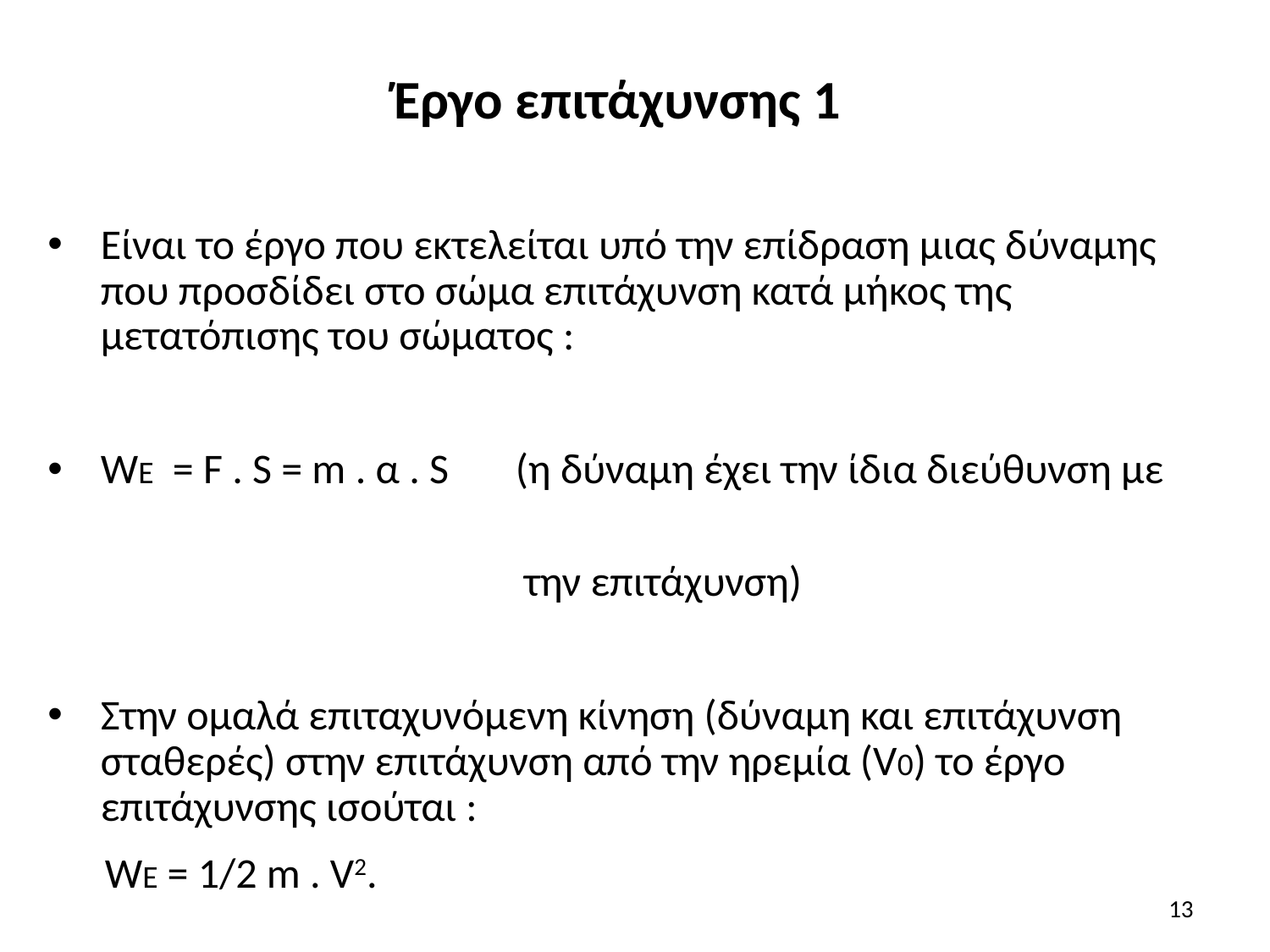

# Έργο επιτάχυνσης 1
Είναι το έργο που εκτελείται υπό την επίδραση μιας δύναμης που προσδίδει στο σώμα επιτάχυνση κατά μήκος της μετατόπισης του σώματος :

WE  = F . S = m . α . S       (η δύναμη έχει την ίδια διεύθυνση με
                                                  την επιτάχυνση)

Στην ομαλά επιταχυνόμενη κίνηση (δύναμη και επιτάχυνση σταθερές) στην επιτάχυνση από την ηρεμία (V0) το έργο επιτάχυνσης ισούται :
      WE = 1/2 m . V2.
13